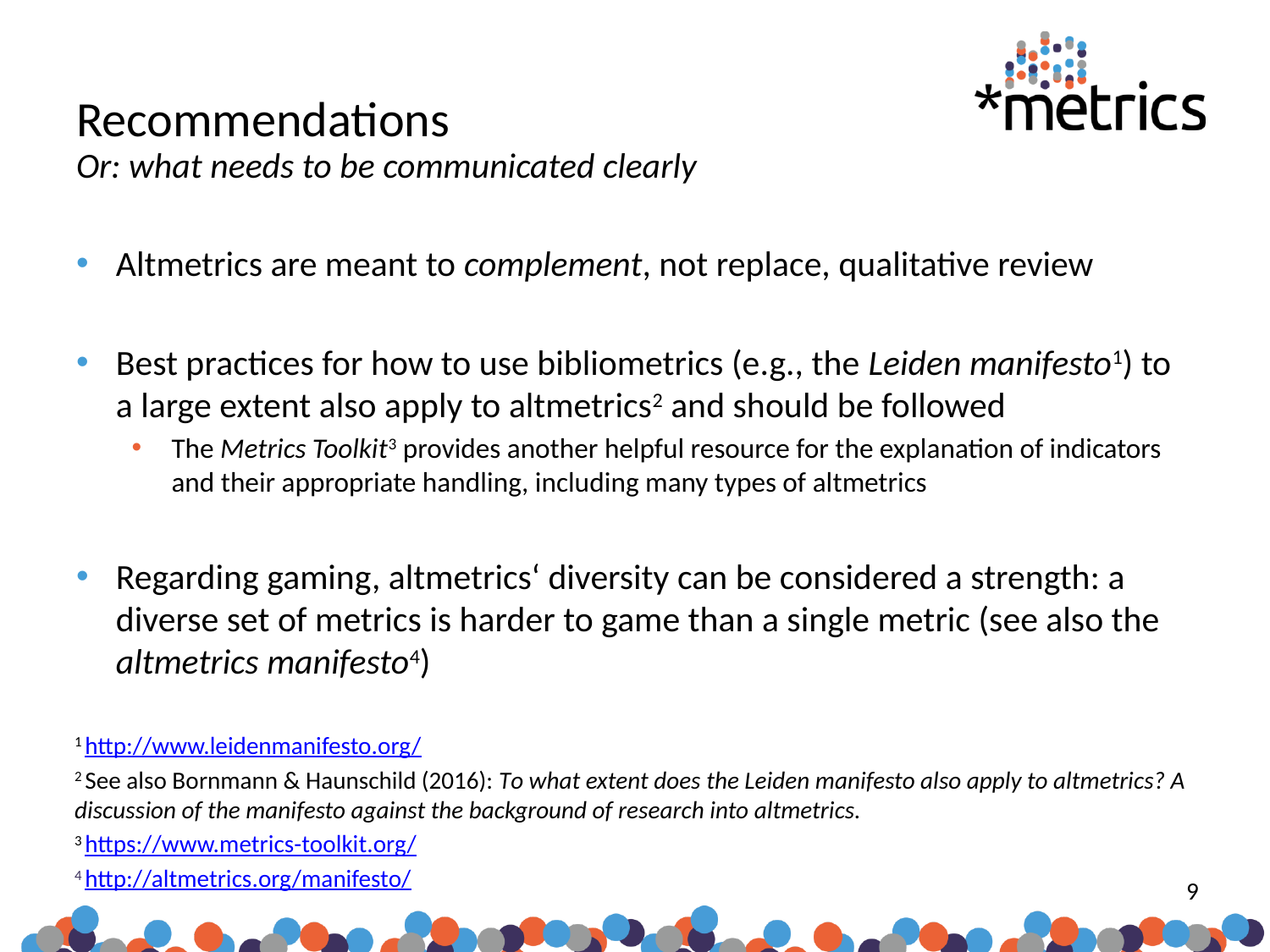

Recommendations
Or: what needs to be communicated clearly

Altmetrics are meant to complement, not replace, qualitative review

Best practices for how to use bibliometrics (e.g., the Leiden manifesto1) to a large extent also apply to altmetrics2 and should be followed
The Metrics Toolkit3 provides another helpful resource for the explanation of indicators and their appropriate handling, including many types of altmetrics

Regarding gaming, altmetrics‘ diversity can be considered a strength: a diverse set of metrics is harder to game than a single metric (see also the altmetrics manifesto4)

1 http://www.leidenmanifesto.org/
2 See also Bornmann & Haunschild (2016): To what extent does the Leiden manifesto also apply to altmetrics? A discussion of the manifesto against the background of research into altmetrics.
3 https://www.metrics-toolkit.org/
4 http://altmetrics.org/manifesto/
9